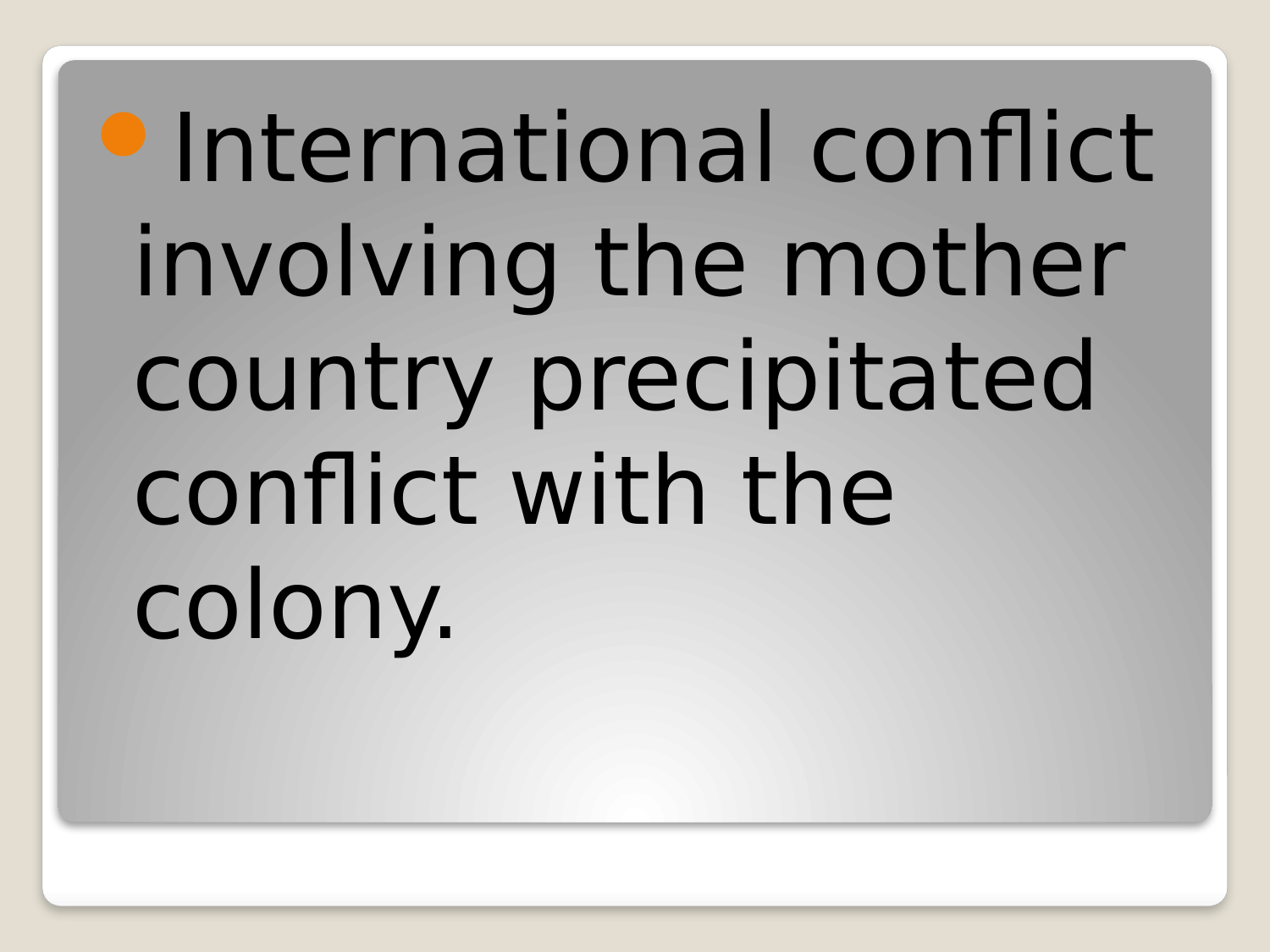

International conflict involving the mother country precipitated conflict with the colony.
#